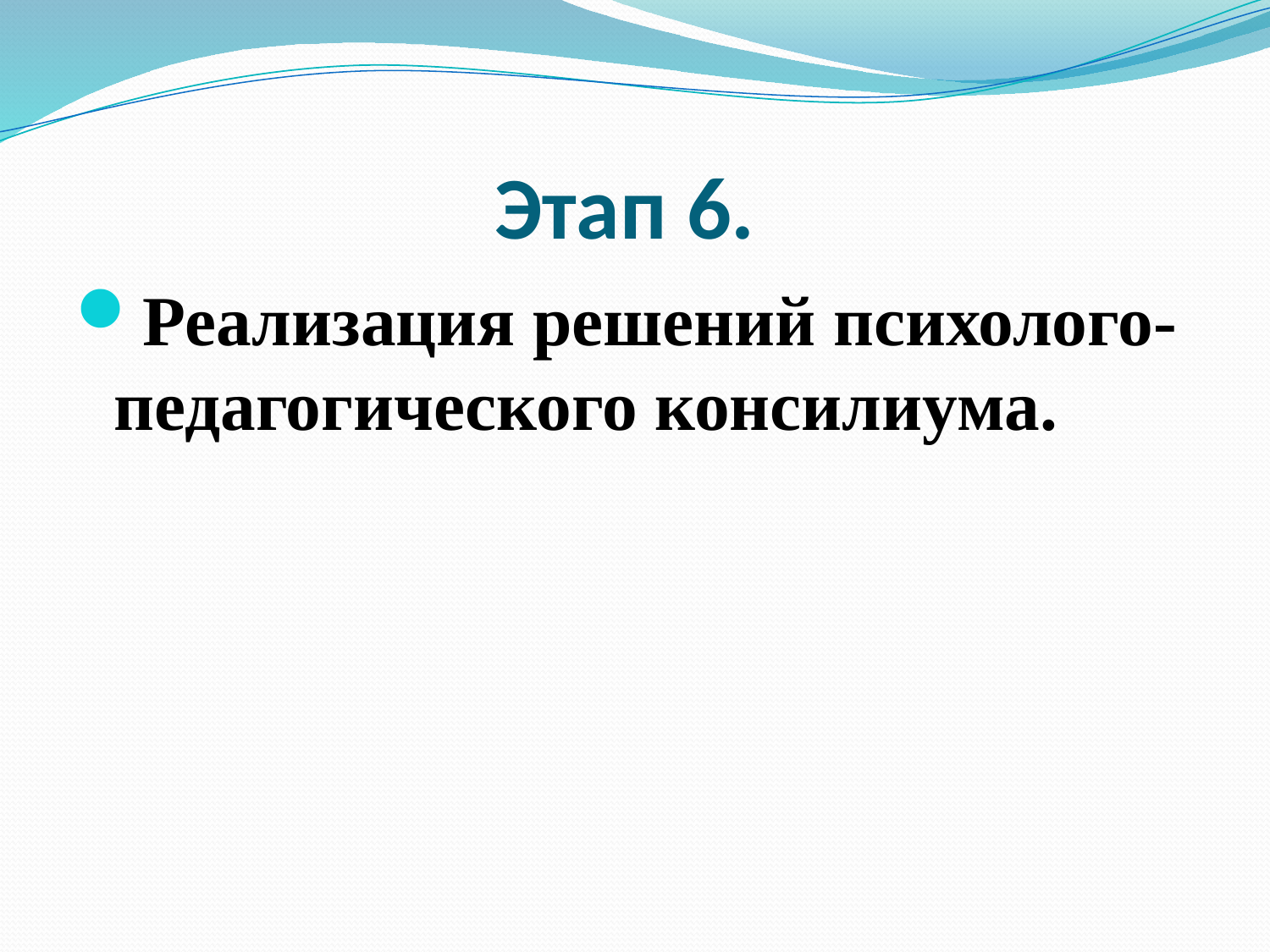

# Этап 6.
Реализация решений психолого-педагогического консилиума.